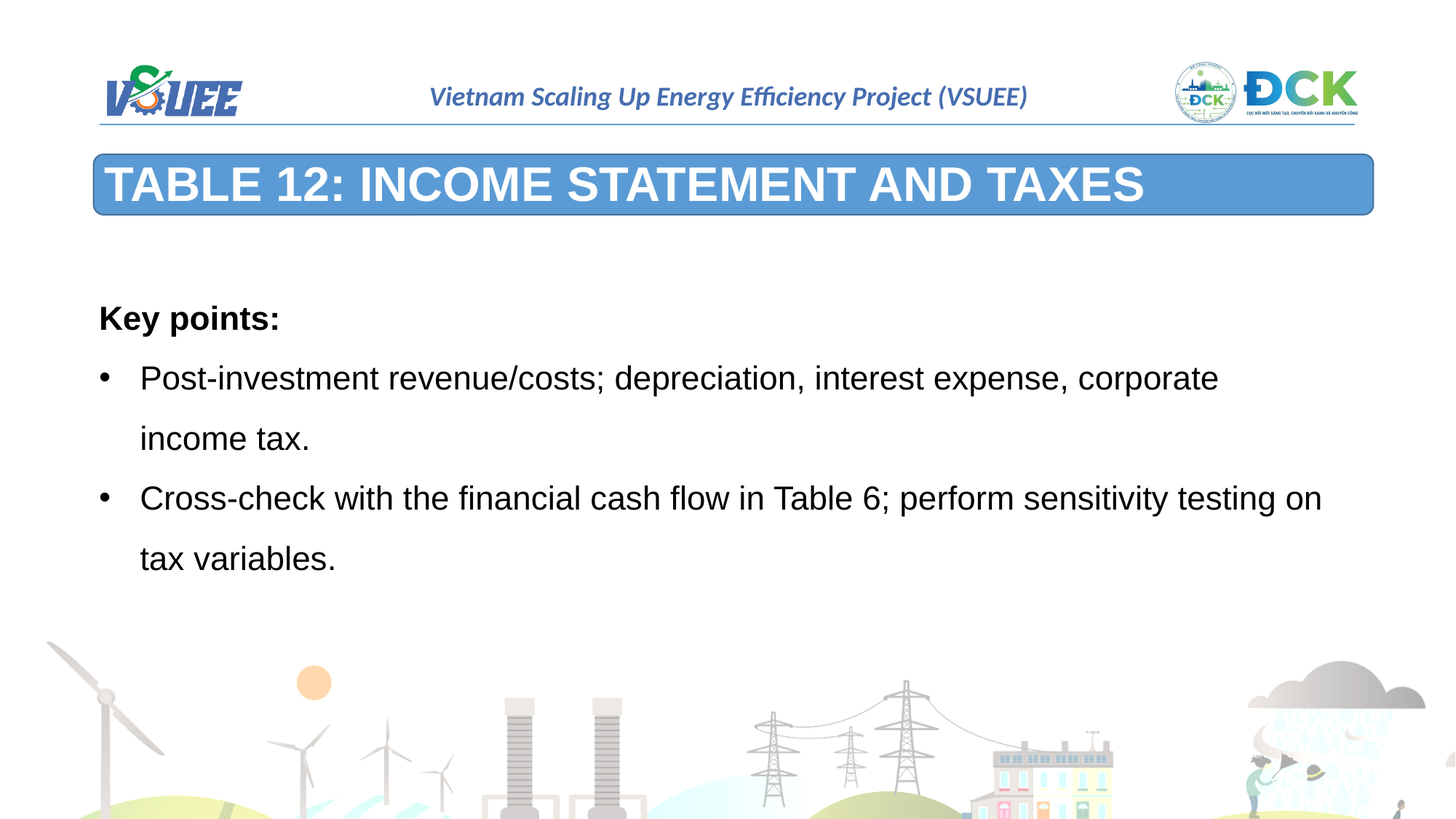

TABLE 12: INCOME STATEMENT AND TAXES
Key points:
Post-investment revenue/costs; depreciation, interest expense, corporate income tax.
Cross-check with the financial cash flow in Table 6; perform sensitivity testing on tax variables.